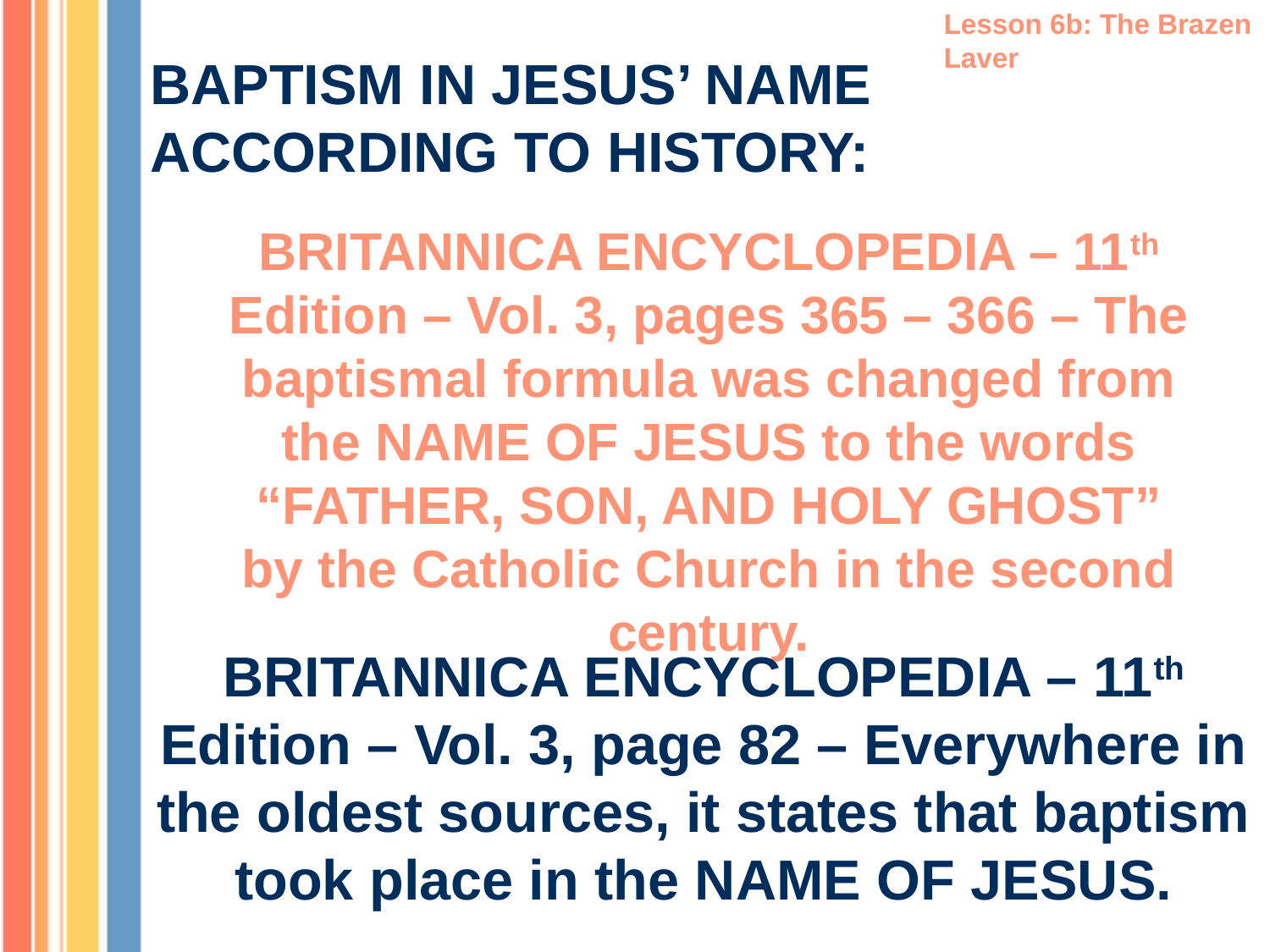

Lesson 6b: The Brazen Laver
BAPTISM IN JESUS’ NAME ACCORDING TO HISTORY:
BRITANNICA ENCYCLOPEDIA – 11th Edition – Vol. 3, pages 365 – 366 – The baptismal formula was changed from the NAME OF JESUS to the words “FATHER, SON, AND HOLY GHOST” by the Catholic Church in the second century.
BRITANNICA ENCYCLOPEDIA – 11th Edition – Vol. 3, page 82 – Everywhere in the oldest sources, it states that baptism took place in the NAME OF JESUS.